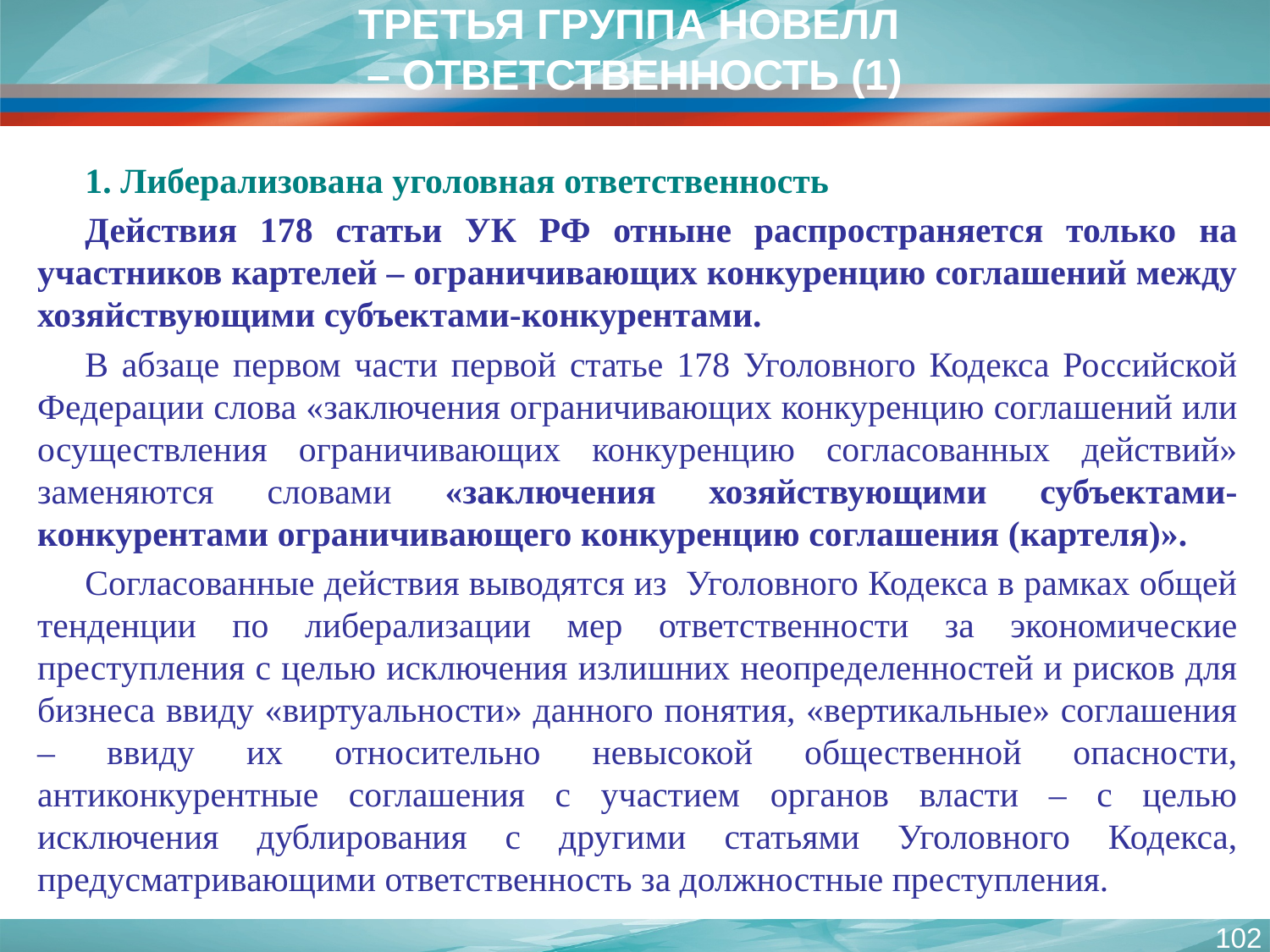

ТРЕТЬЯ ГРУППА НОВЕЛЛ
– ОТВЕТСТВЕННОСТЬ (1)
1. Либерализована уголовная ответственность
Действия 178 статьи УК РФ отныне распространяется только на участников картелей – ограничивающих конкуренцию соглашений между хозяйствующими субъектами-конкурентами.
В абзаце первом части первой статье 178 Уголовного Кодекса Российской Федерации слова «заключения ограничивающих конкуренцию соглашений или осуществления ограничивающих конкуренцию согласованных действий» заменяются словами «заключения хозяйствующими субъектами-конкурентами ограничивающего конкуренцию соглашения (картеля)».
Согласованные действия выводятся из  Уголовного Кодекса в рамках общей тенденции по либерализации мер ответственности за экономические преступления с целью исключения излишних неопределенностей и рисков для бизнеса ввиду «виртуальности» данного понятия, «вертикальные» соглашения – ввиду их относительно невысокой общественной опасности, антиконкурентные соглашения с участием органов власти – с целью исключения дублирования с другими статьями Уголовного Кодекса, предусматривающими ответственность за должностные преступления.
102